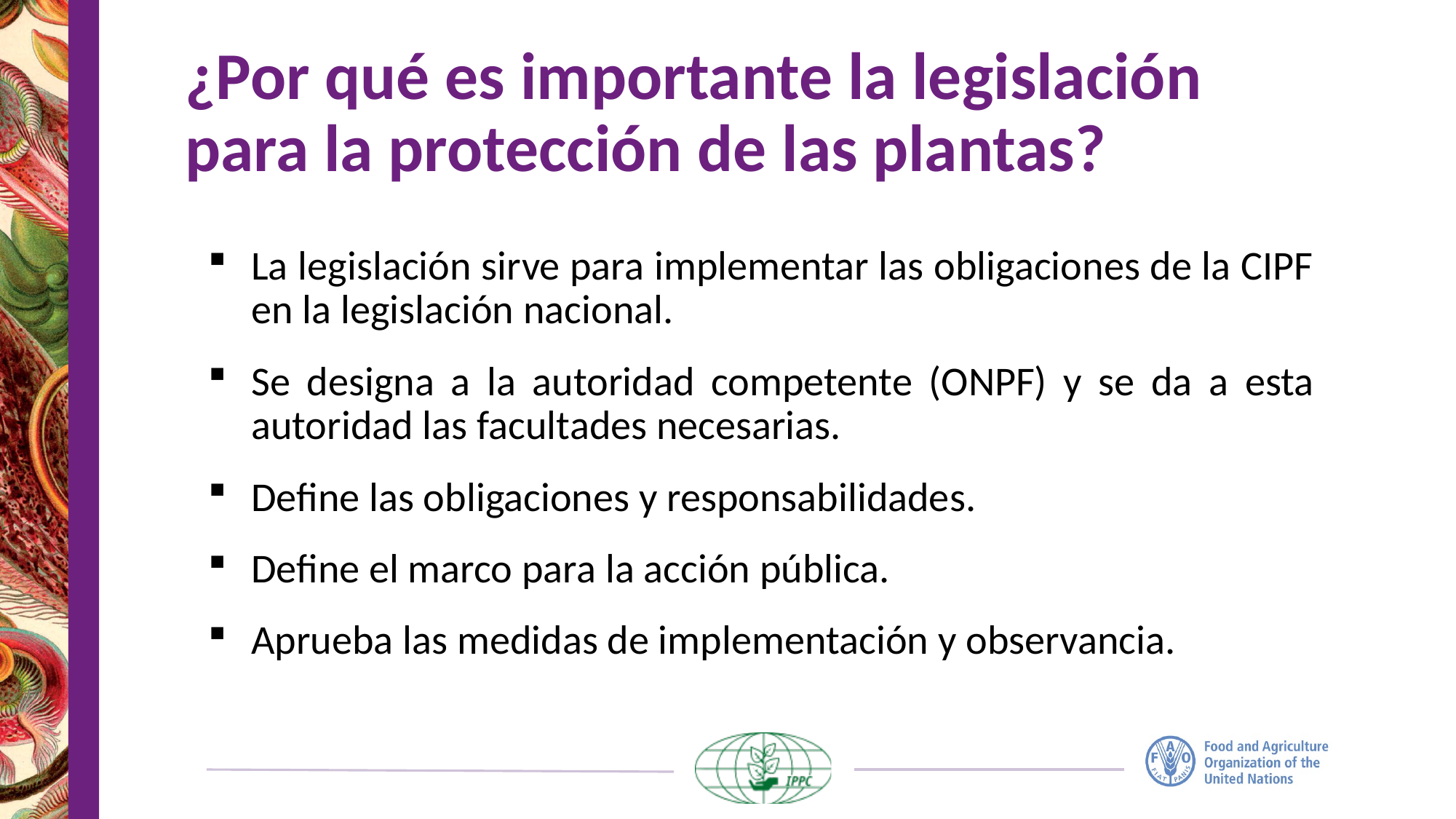

# ¿Por qué es importante la legislación para la protección de las plantas?
La legislación sirve para implementar las obligaciones de la CIPF en la legislación nacional.
Se designa a la autoridad competente (ONPF) y se da a esta autoridad las facultades necesarias.
Define las obligaciones y responsabilidades.
Define el marco para la acción pública.
Aprueba las medidas de implementación y observancia.